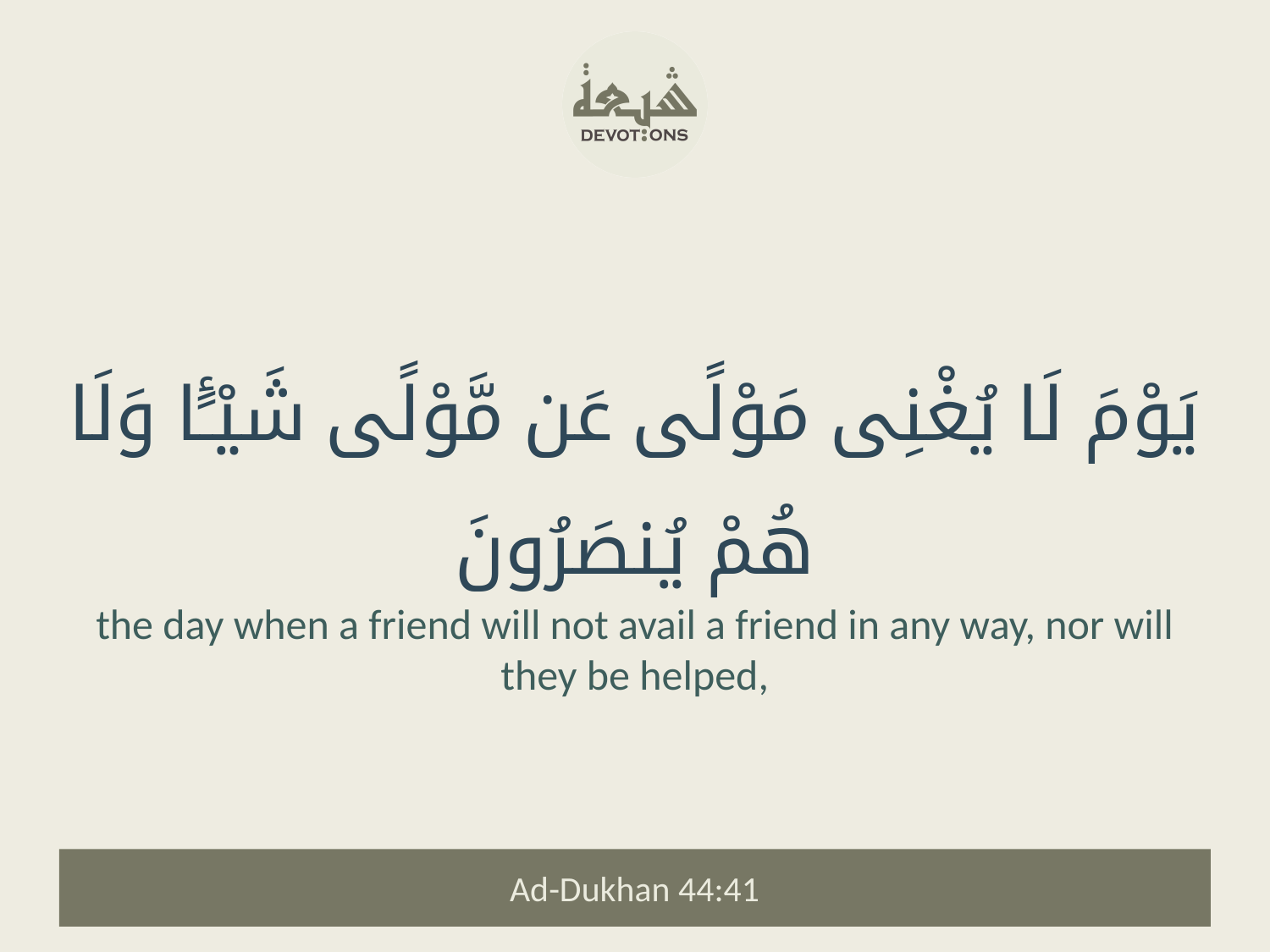

يَوْمَ لَا يُغْنِى مَوْلًى عَن مَّوْلًى شَيْـًٔا وَلَا هُمْ يُنصَرُونَ
the day when a friend will not avail a friend in any way, nor will they be helped,
Ad-Dukhan 44:41